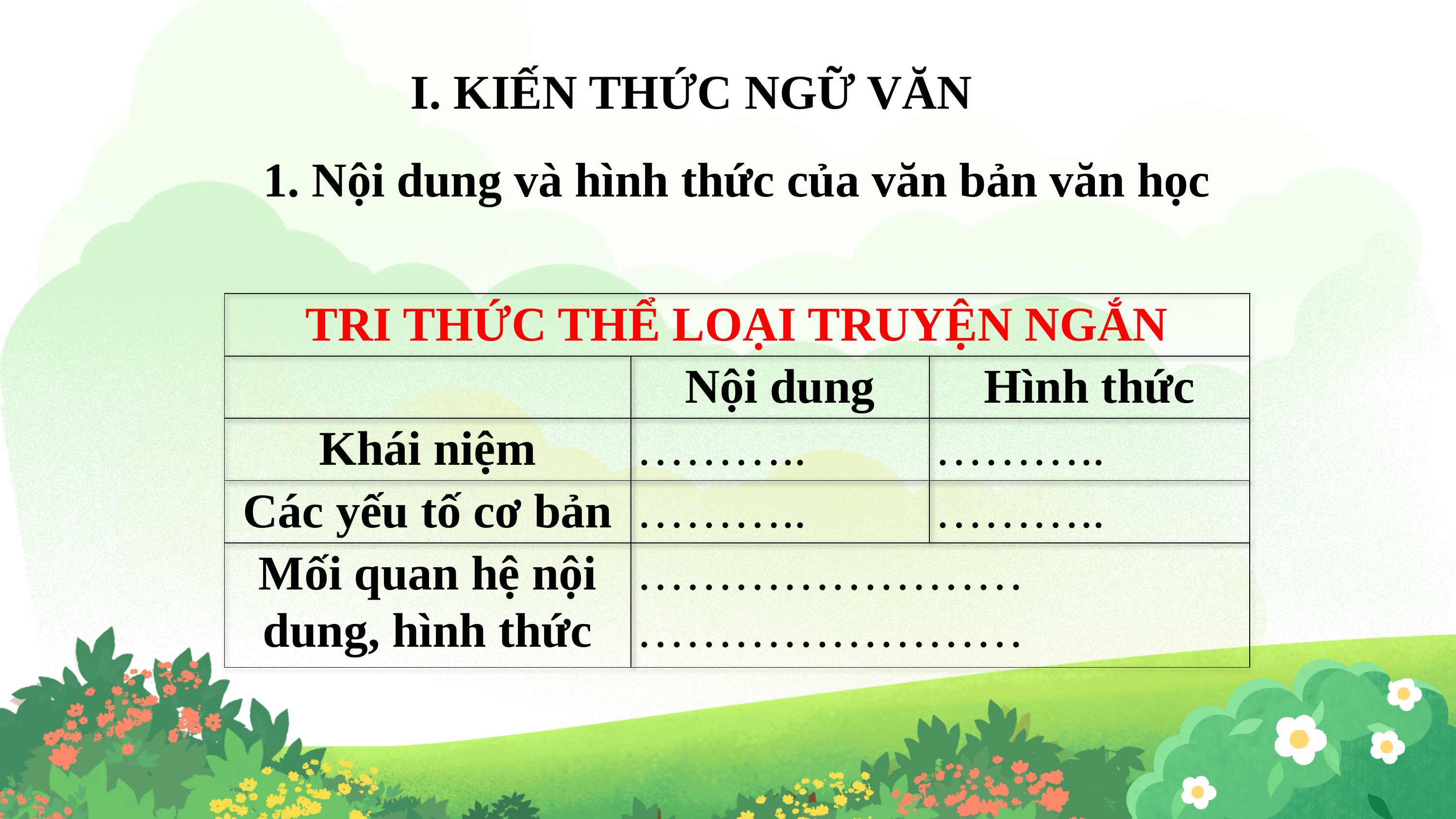

I. KIẾN THỨC NGỮ VĂN
1. Nội dung và hình thức của văn bản văn học
| TRI THỨC THỂ LOẠI TRUYỆN NGẮN |  |  |
| --- | --- | --- |
|  | Nội dung | Hình thức |
| Khái niệm | ……….. | ……….. |
| Các yếu tố cơ bản | ……….. | ……….. |
| Mối quan hệ nội dung, hình thức | …………………… …………………… |  |